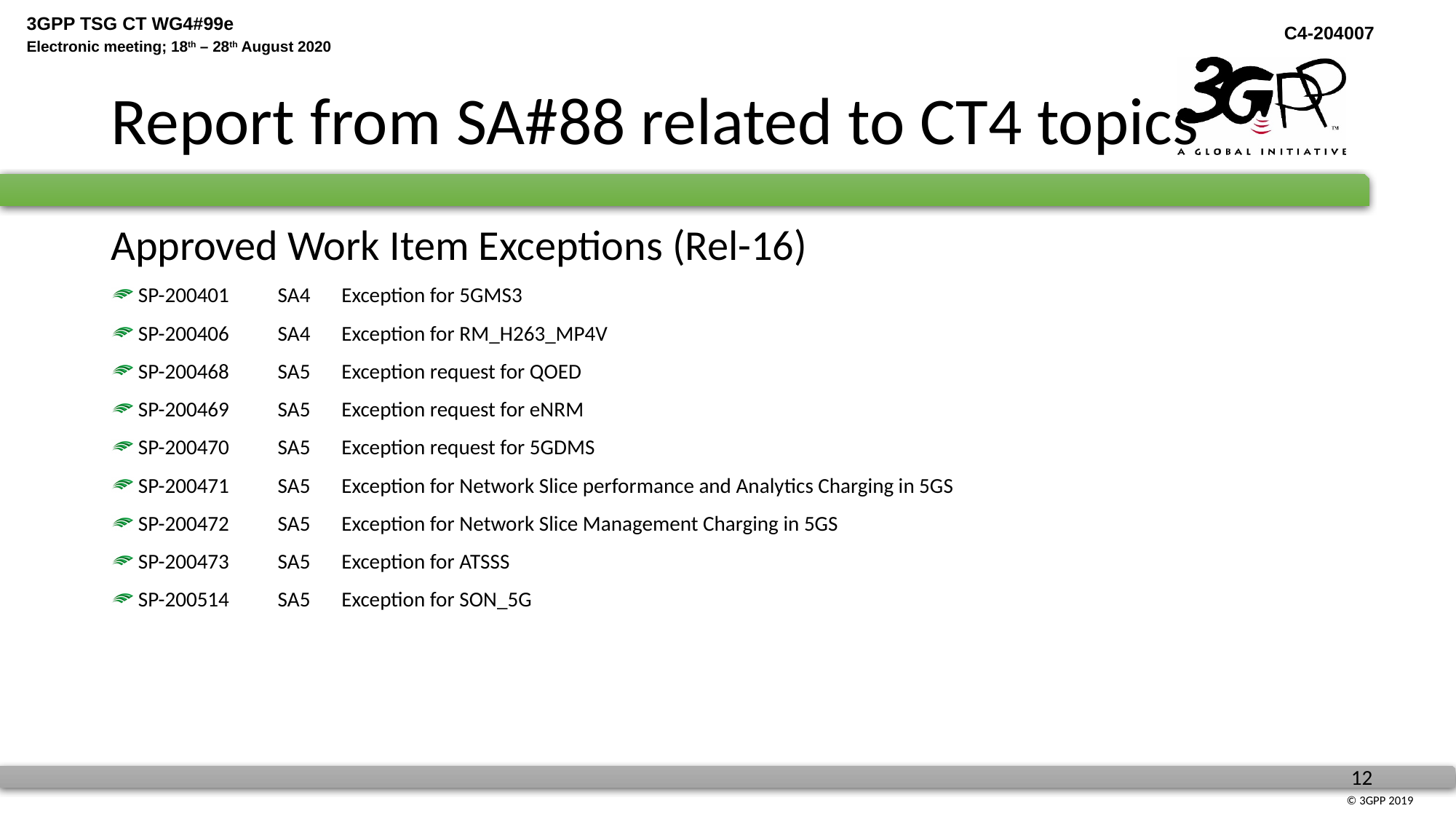

# Report from SA#88 related to CT4 topics
Approved Work Item Exceptions (Rel-16)
SP-200401	SA4	Exception for 5GMS3
SP-200406	SA4	Exception for RM_H263_MP4V
SP-200468	SA5	Exception request for QOED
SP-200469	SA5	Exception request for eNRM
SP-200470	SA5	Exception request for 5GDMS
SP-200471	SA5	Exception for Network Slice performance and Analytics Charging in 5GS
SP-200472	SA5	Exception for Network Slice Management Charging in 5GS
SP-200473	SA5	Exception for ATSSS
SP-200514	SA5	Exception for SON_5G